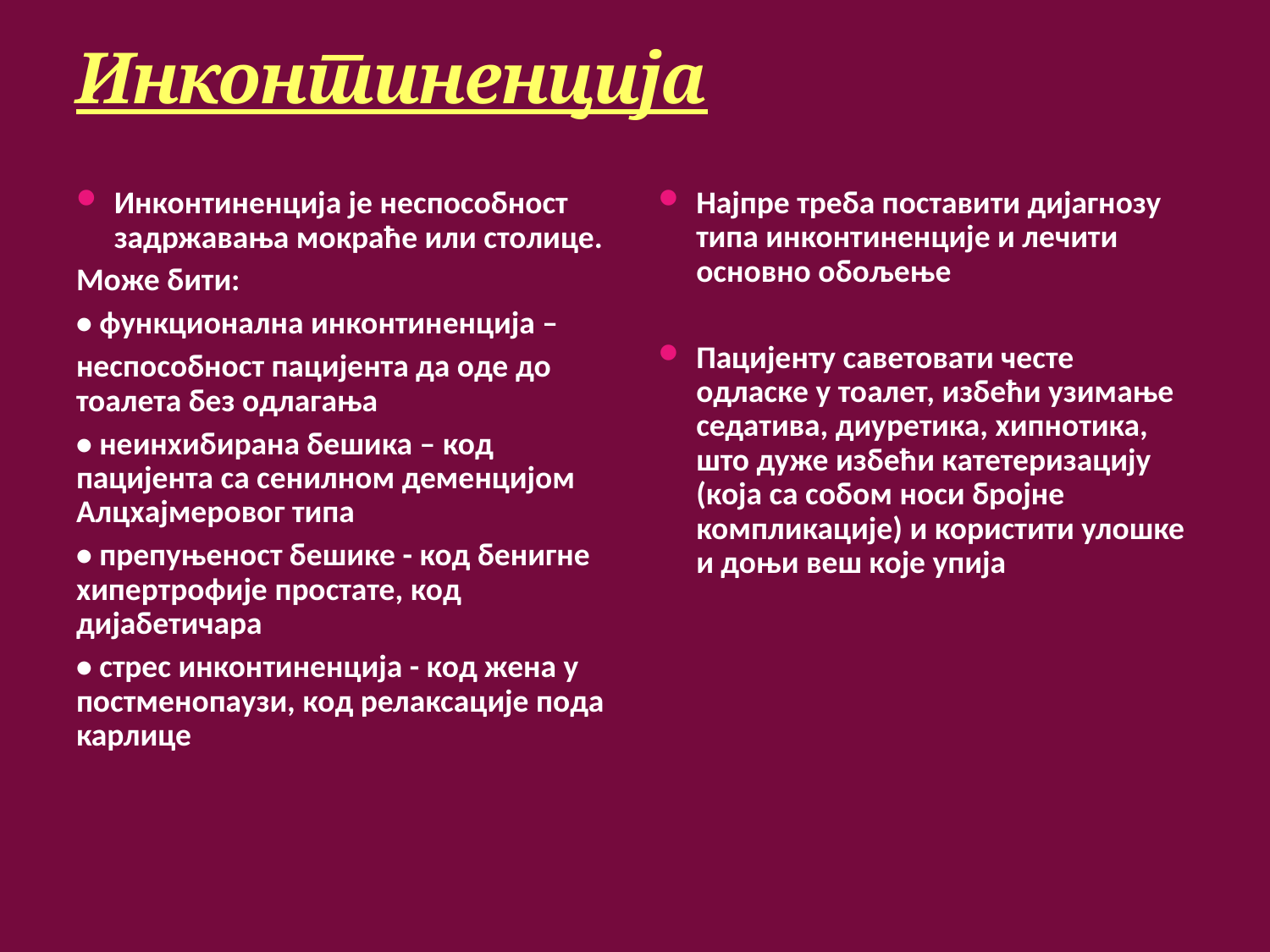

# Инконтиненција

Инконтиненција је неспособност задржавања мокраће или столице.
Може бити:
• функционална инконтиненција –
неспособност пацијента да оде до тоалета без одлагања
• неинхибирана бешика – код пацијента са сенилном деменцијом Алцхајмеровог типа
• препуњеност бешике - код бенигне хипертрофије простате, код дијабетичара
• стрес инконтиненција - код жена у постменопаузи, код релаксације пода карлице

Најпре треба поставити дијагнозу типа инконтиненције и лечити основно обољење

Пацијенту саветовати честе одласке у тоалет, избећи узимање седатива, диуретика, хипнотика, што дуже избећи катетеризацију (која са собом носи бројне компликације) и користити улошке и доњи веш које упија